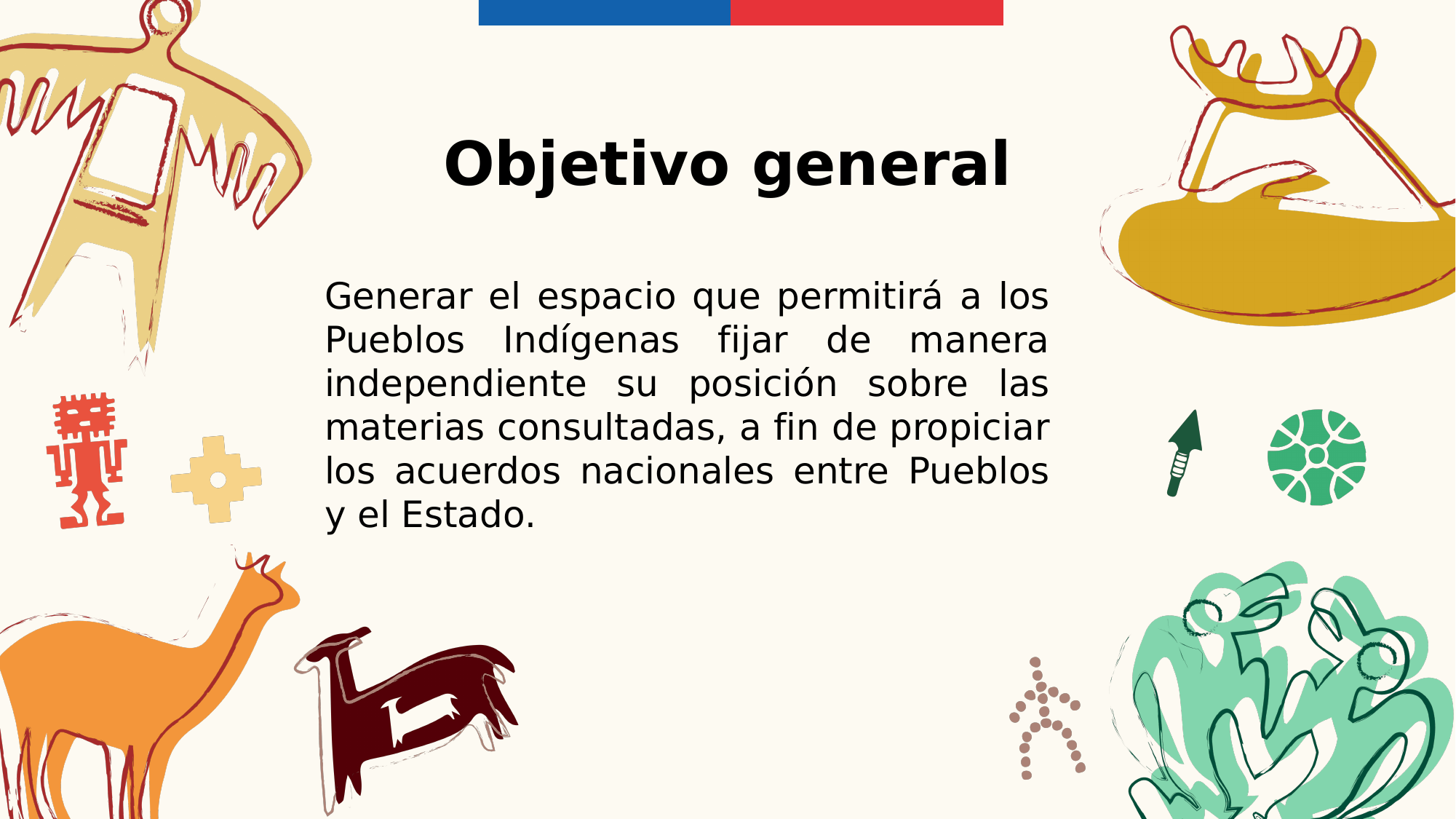

Objetivo general

Generar el espacio que permitirá a los Pueblos Indígenas fijar de manera independiente su posición sobre las materias consultadas, a fin de propiciar los acuerdos nacionales entre Pueblos y el Estado.